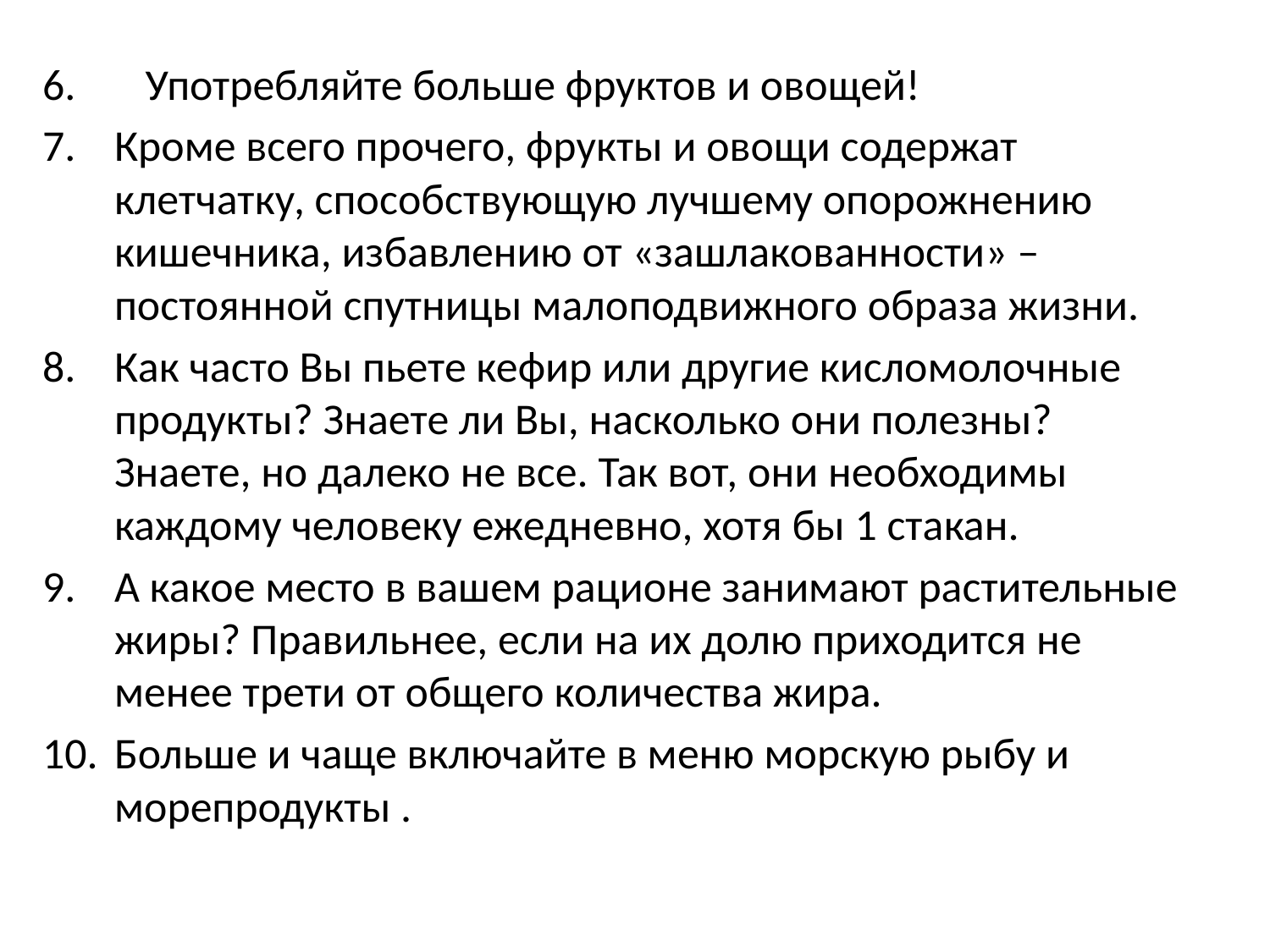

6.       Употребляйте больше фруктов и овощей!
7. 	Кроме всего прочего, фрукты и овощи содержат клетчатку, способствующую лучшему опорожнению кишечника, избавлению от «зашлакованности» – постоянной спутницы малоподвижного образа жизни.
8.	Как часто Вы пьете кефир или другие кисломолочные продукты? Знаете ли Вы, насколько они полезны? Знаете, но далеко не все. Так вот, они необходимы каждому человеку ежедневно, хотя бы 1 стакан.
9.	А какое место в вашем рационе занимают растительные жиры? Правильнее, если на их долю приходится не менее трети от общего количества жира.
10.	Больше и чаще включайте в меню морскую рыбу и морепродукты .